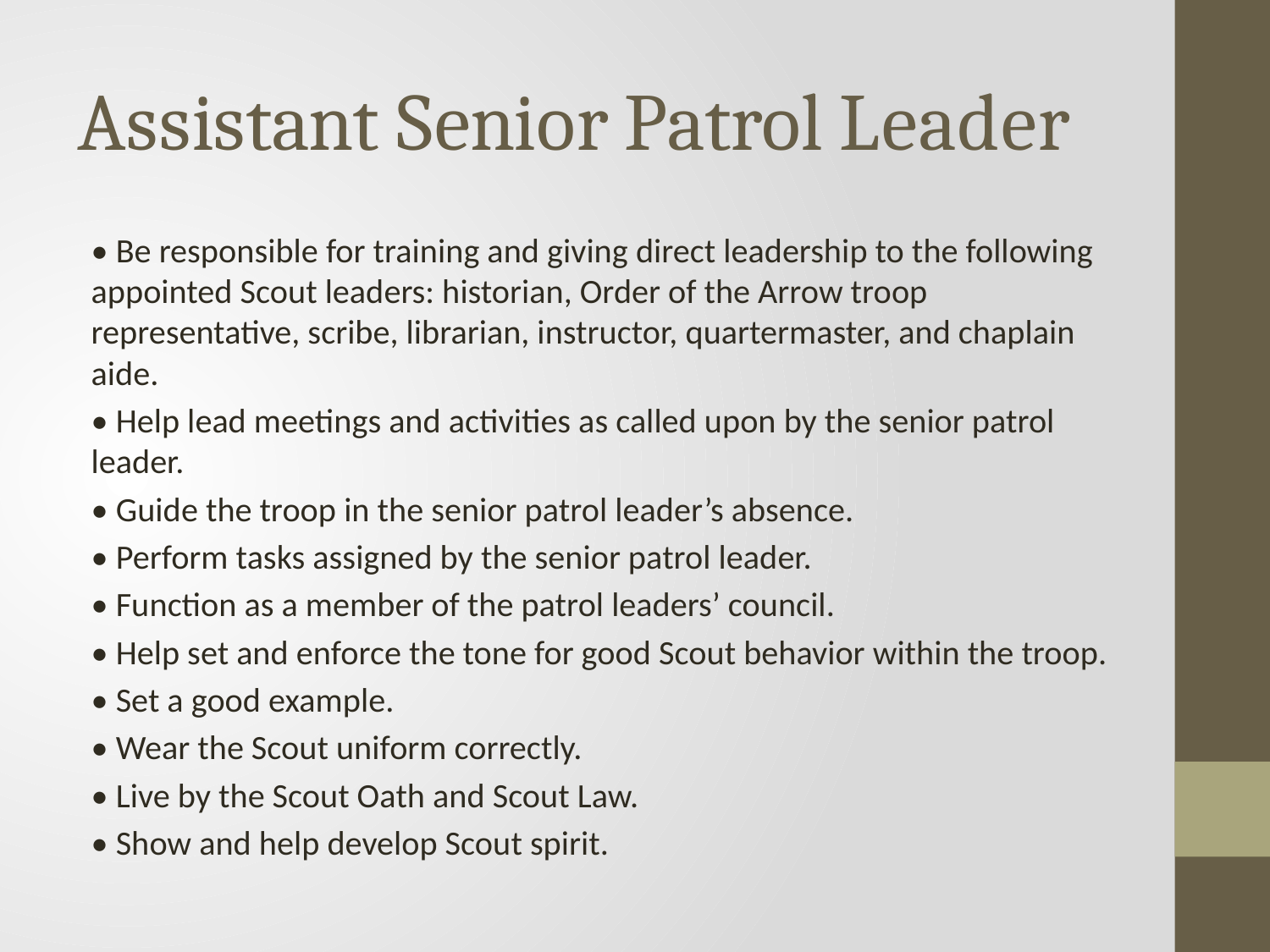

# Assistant Senior Patrol Leader
• Be responsible for training and giving direct leadership to the following appointed Scout leaders: historian, Order of the Arrow troop representative, scribe, librarian, instructor, quartermaster, and chaplain aide.
• Help lead meetings and activities as called upon by the senior patrol leader.
• Guide the troop in the senior patrol leader’s absence.
• Perform tasks assigned by the senior patrol leader.
• Function as a member of the patrol leaders’ council.
• Help set and enforce the tone for good Scout behavior within the troop.
• Set a good example.
• Wear the Scout uniform correctly.
• Live by the Scout Oath and Scout Law.
• Show and help develop Scout spirit.